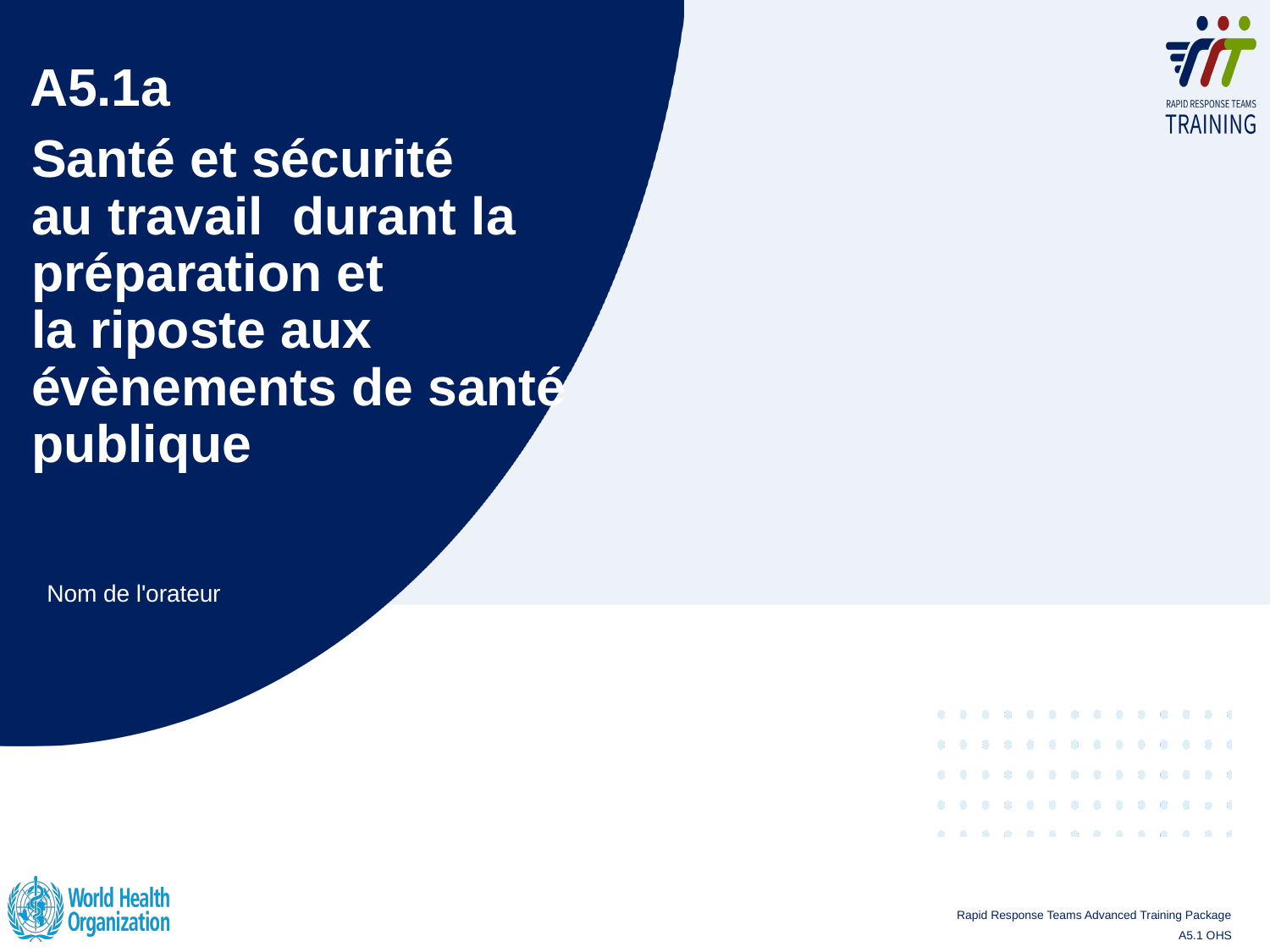

A5.1a
# Santé et sécurité au travail  durant la préparation et la riposte aux évènements de santé publique
Nom de l'orateur
1